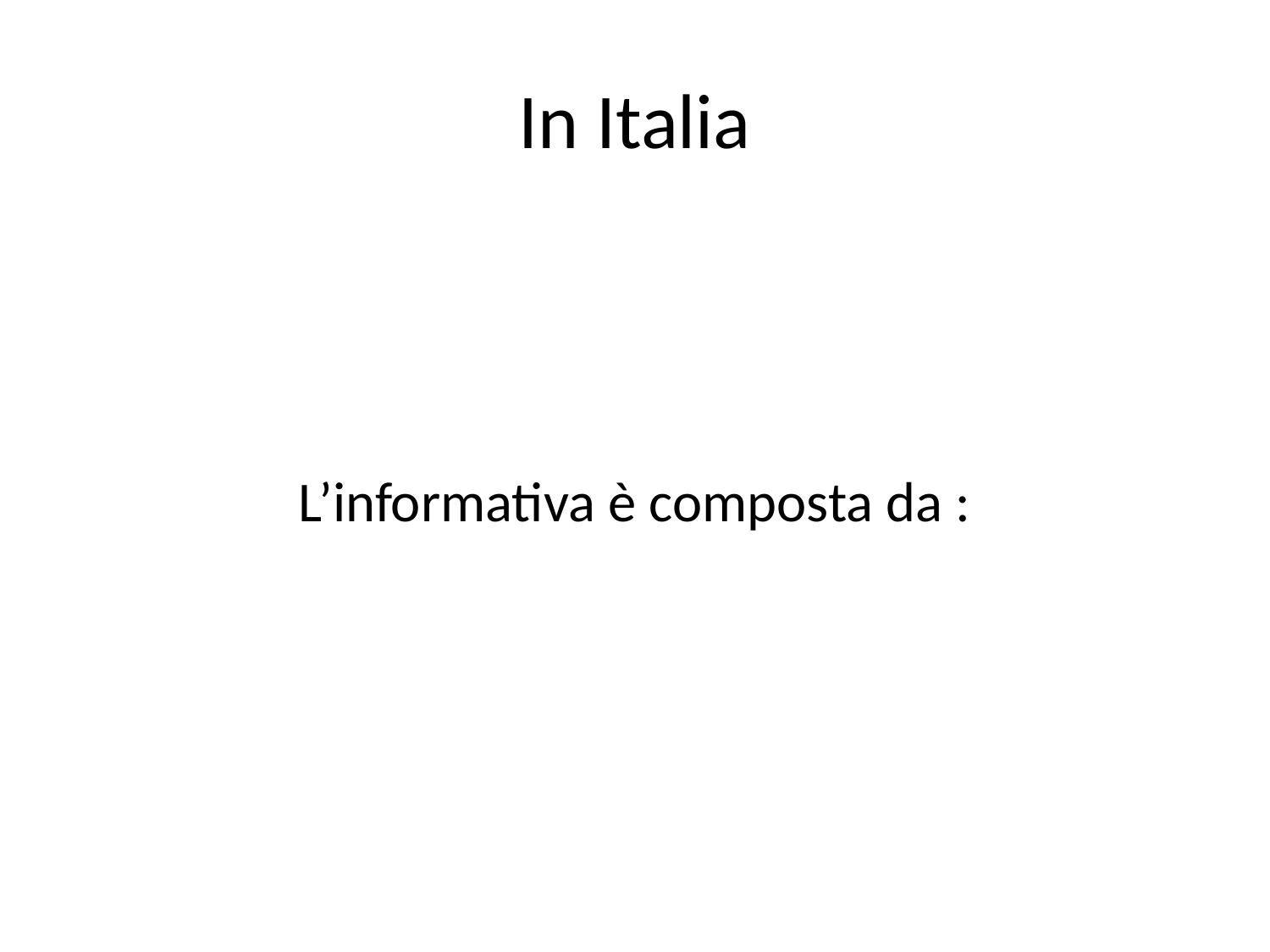

# In Italia

L’informativa è composta da :